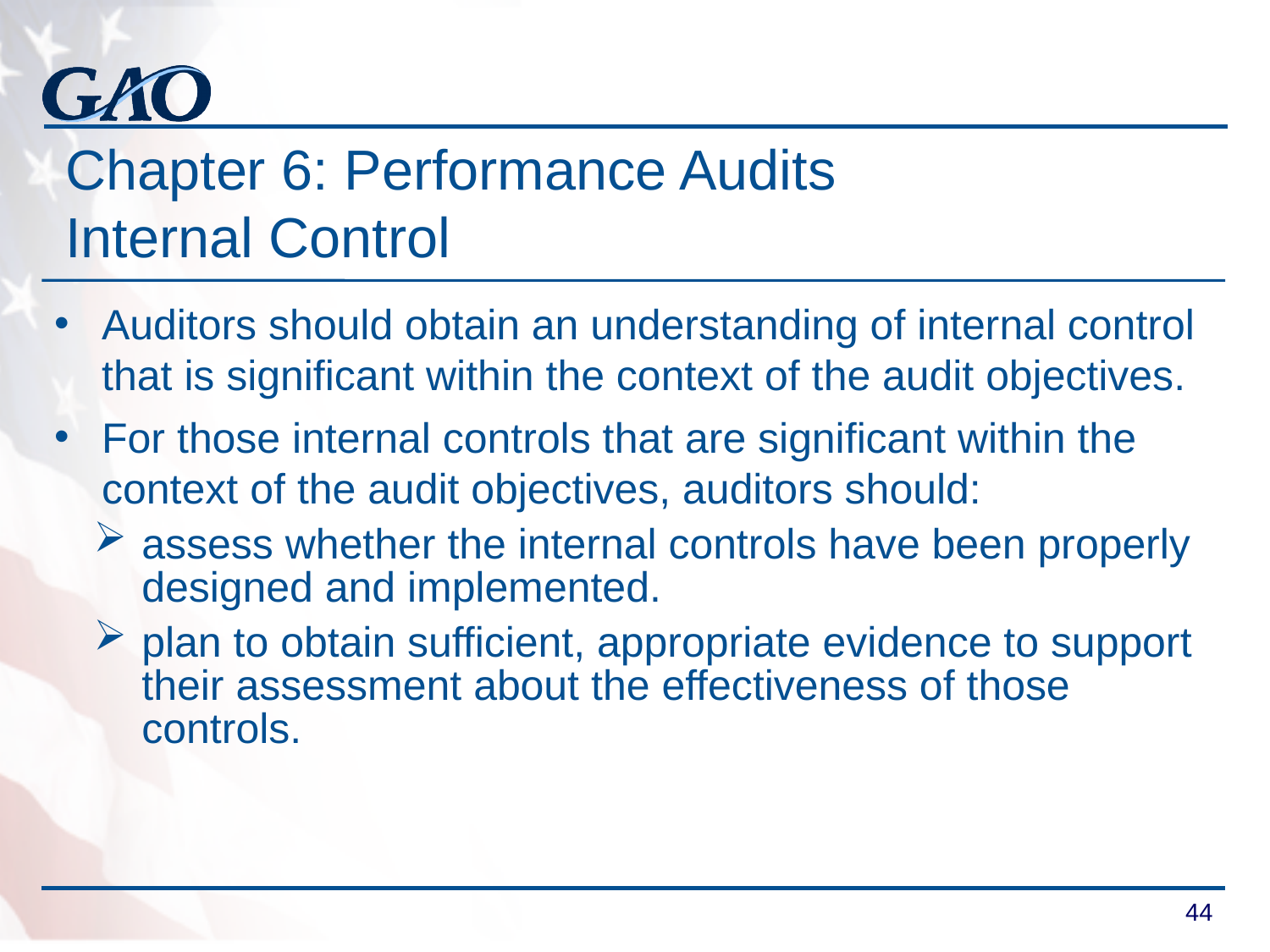

# Chapter 6: Performance Audits Internal Control
Auditors should obtain an understanding of internal control that is significant within the context of the audit objectives.
For those internal controls that are significant within the context of the audit objectives, auditors should:
assess whether the internal controls have been properly designed and implemented.
plan to obtain sufficient, appropriate evidence to support their assessment about the effectiveness of those controls.
44